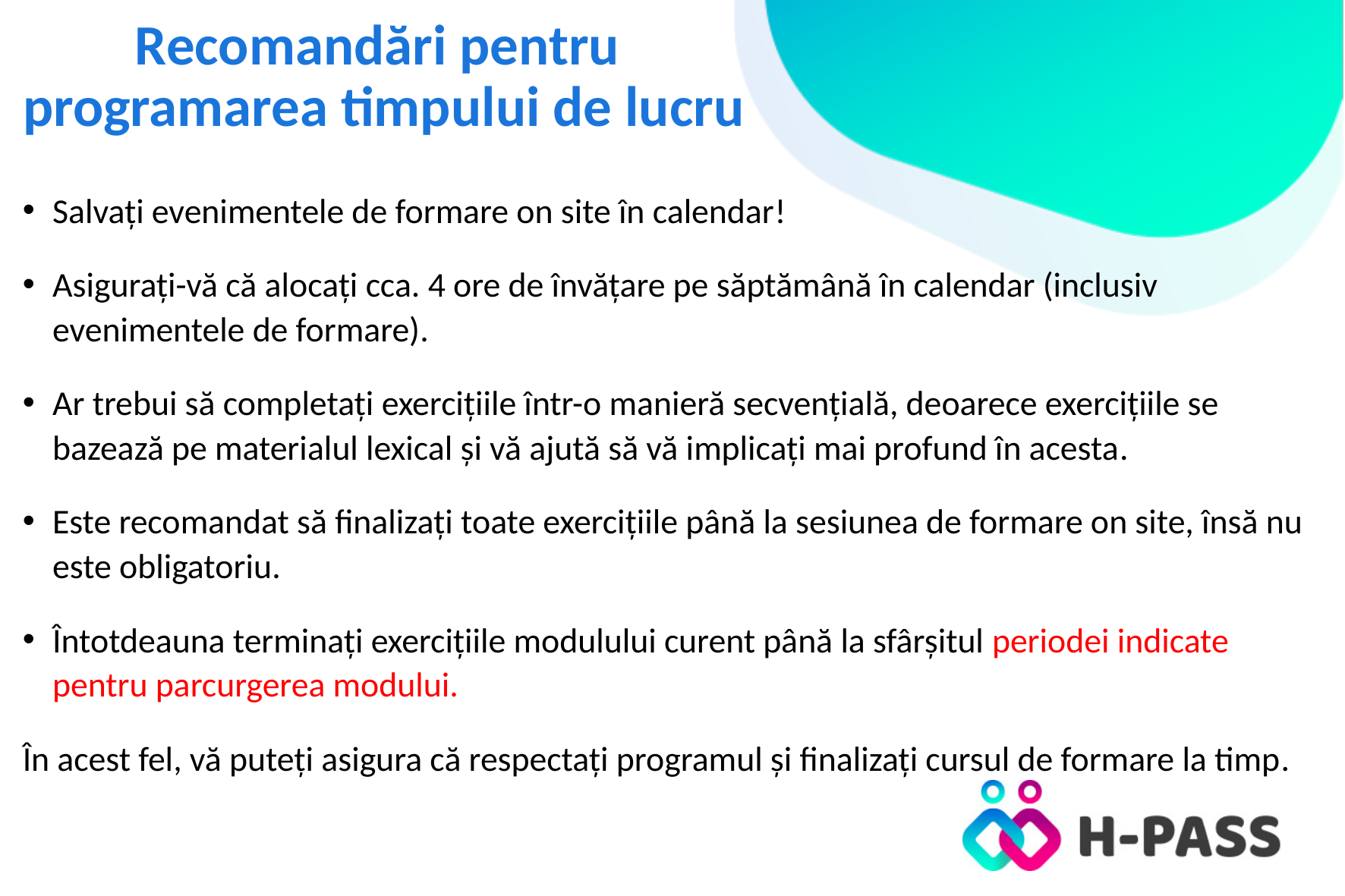

# Recomandări pentru programarea timpului de lucru
Salvați evenimentele de formare on site în calendar!
Asigurați-vă că alocați cca. 4 ore de învățare pe săptămână în calendar (inclusiv evenimentele de formare).
Ar trebui să completați exercițiile într-o manieră secvențială, deoarece exercițiile se bazează pe materialul lexical și vă ajută să vă implicați mai profund în acesta.
Este recomandat să finalizați toate exercițiile până la sesiunea de formare on site, însă nu este obligatoriu.
Întotdeauna terminați exercițiile modulului curent până la sfârșitul periodei indicate pentru parcurgerea modului.
În acest fel, vă puteți asigura că respectați programul și finalizați cursul de formare la timp.